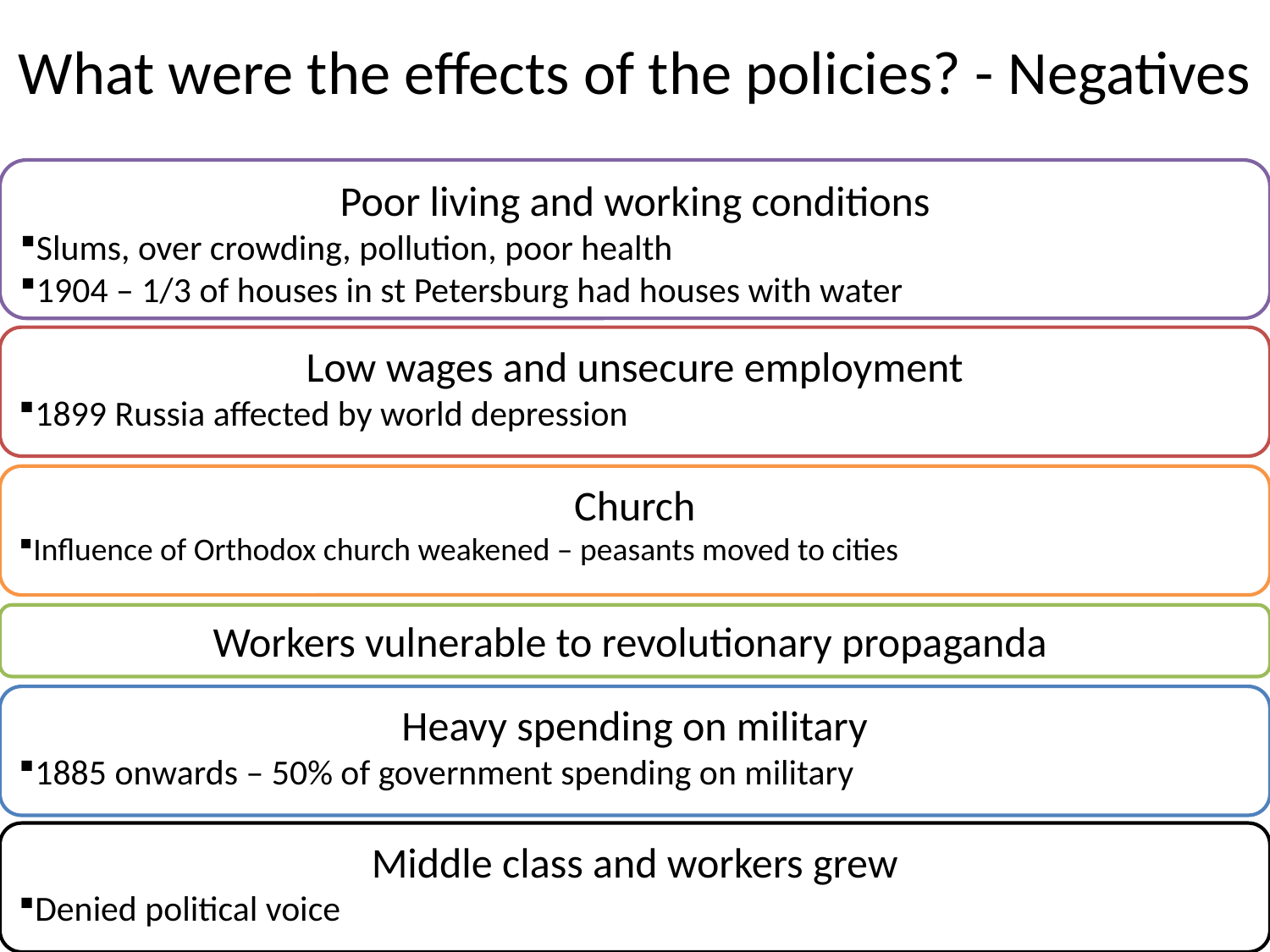

# What were the effects of the policies? - Negatives
Poor living and working conditions
Slums, over crowding, pollution, poor health
1904 – 1/3 of houses in st Petersburg had houses with water
Low wages and unsecure employment
1899 Russia affected by world depression
Church
Influence of Orthodox church weakened – peasants moved to cities
Workers vulnerable to revolutionary propaganda

Heavy spending on military
1885 onwards – 50% of government spending on military
Middle class and workers grew
Denied political voice